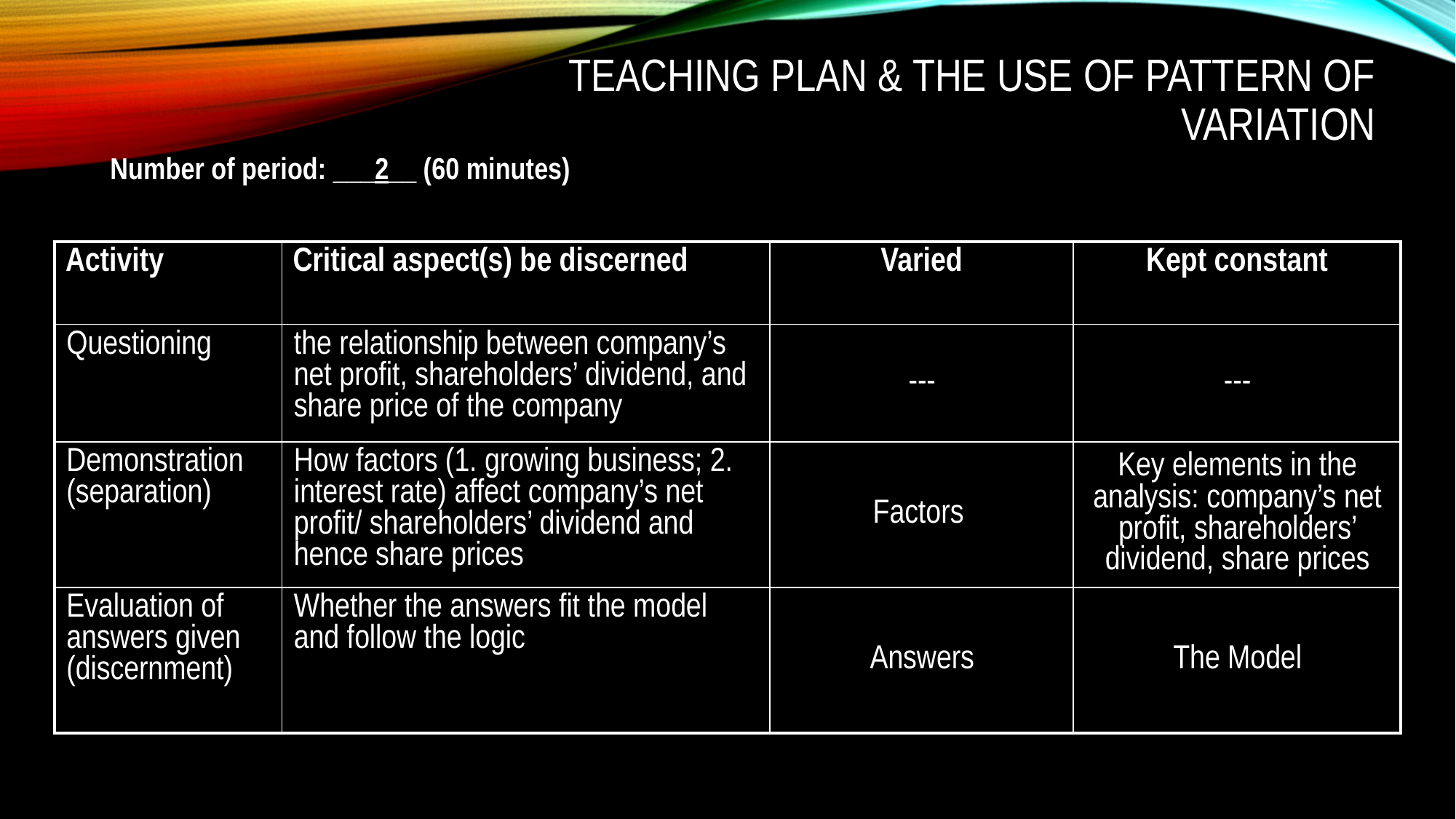

Teaching Plan & the use of Pattern of Variation
Number of period: ___2__ (60 minutes)
| Activity | Critical aspect(s) be discerned | Varied | Kept constant |
| --- | --- | --- | --- |
| Questioning | the relationship between company’s net profit, shareholders’ dividend, and share price of the company | --- | --- |
| Demonstration (separation) | How factors (1. growing business; 2. interest rate) affect company’s net profit/ shareholders’ dividend and hence share prices | Factors | Key elements in the analysis: company’s net profit, shareholders’ dividend, share prices |
| Evaluation of answers given (discernment) | Whether the answers fit the model and follow the logic | Answers | The Model |